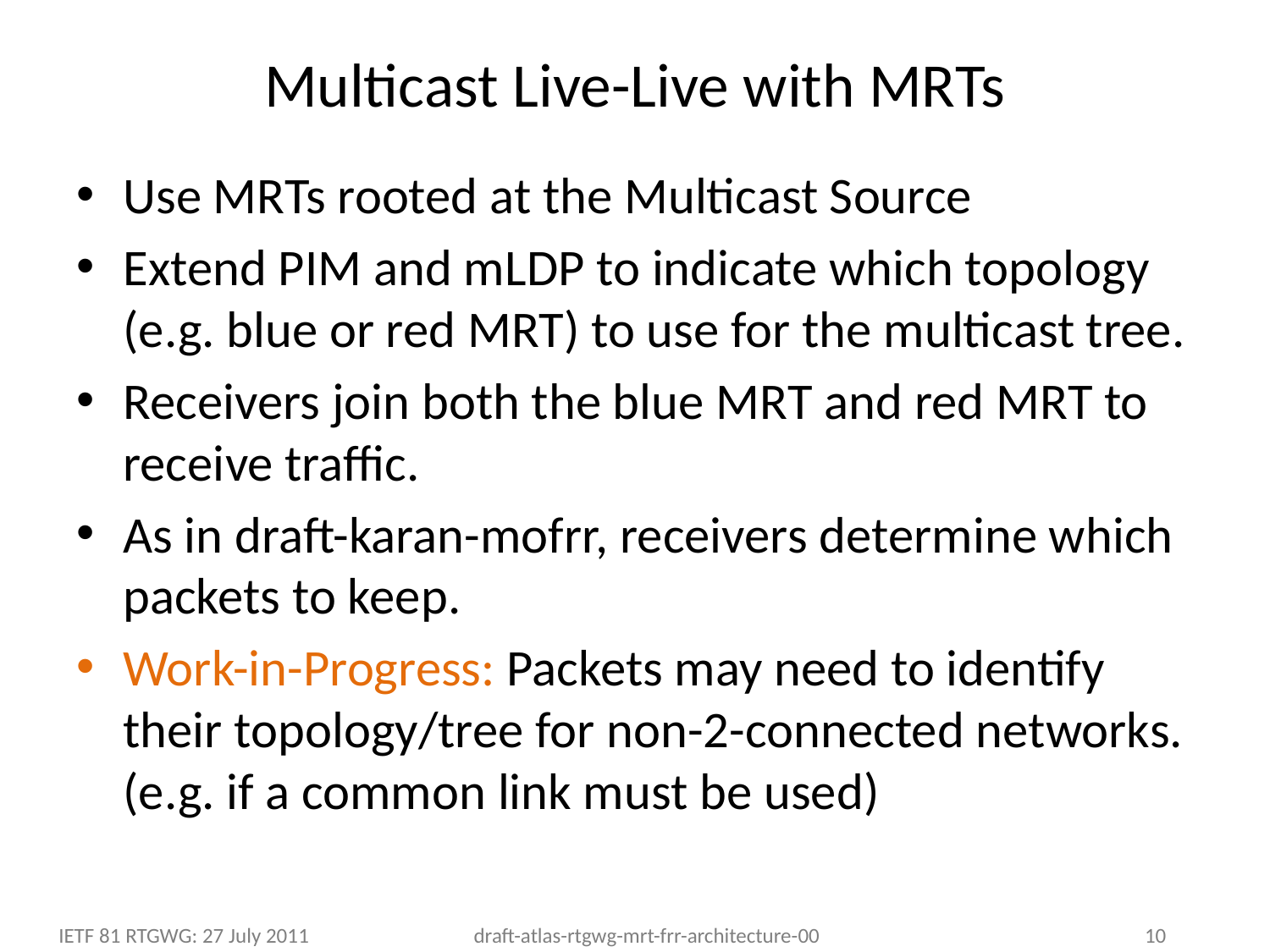

# Multicast Live-Live with MRTs
Use MRTs rooted at the Multicast Source
Extend PIM and mLDP to indicate which topology (e.g. blue or red MRT) to use for the multicast tree.
Receivers join both the blue MRT and red MRT to receive traffic.
As in draft-karan-mofrr, receivers determine which packets to keep.
Work-in-Progress: Packets may need to identify their topology/tree for non-2-connected networks. (e.g. if a common link must be used)